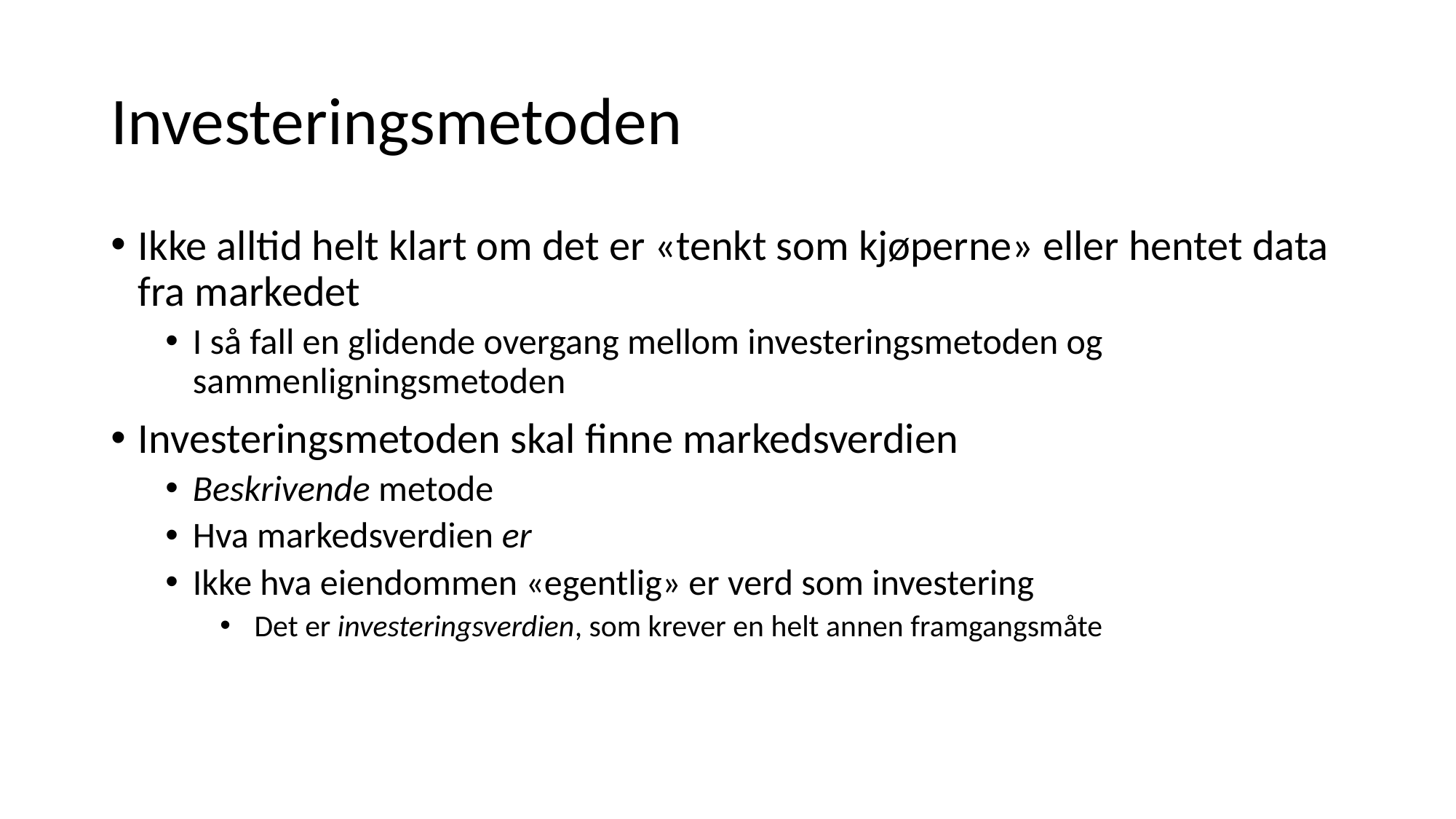

# Investeringsmetoden
Ikke alltid helt klart om det er «tenkt som kjøperne» eller hentet data fra markedet
I så fall en glidende overgang mellom investeringsmetoden og sammenligningsmetoden
Investeringsmetoden skal finne markedsverdien
Beskrivende metode
Hva markedsverdien er
Ikke hva eiendommen «egentlig» er verd som investering
 Det er investeringsverdien, som krever en helt annen framgangsmåte